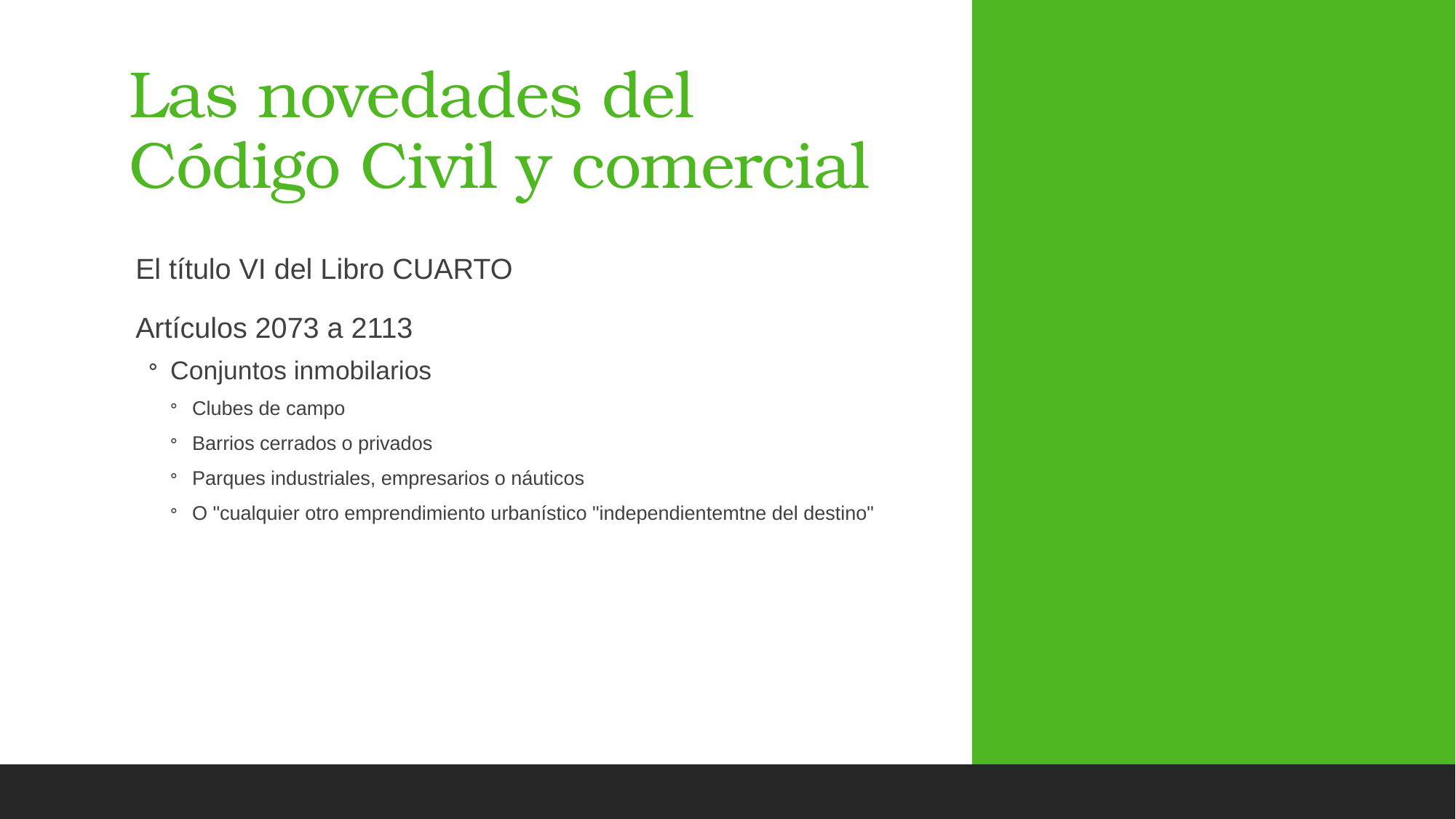

# Las novedades del Código Civil y comercial
El título VI del Libro CUARTO
Artículos 2073 a 2113
Conjuntos inmobilarios
Clubes de campo
Barrios cerrados o privados
Parques industriales, empresarios o náuticos
O "cualquier otro emprendimiento urbanístico "independientemtne del destino"